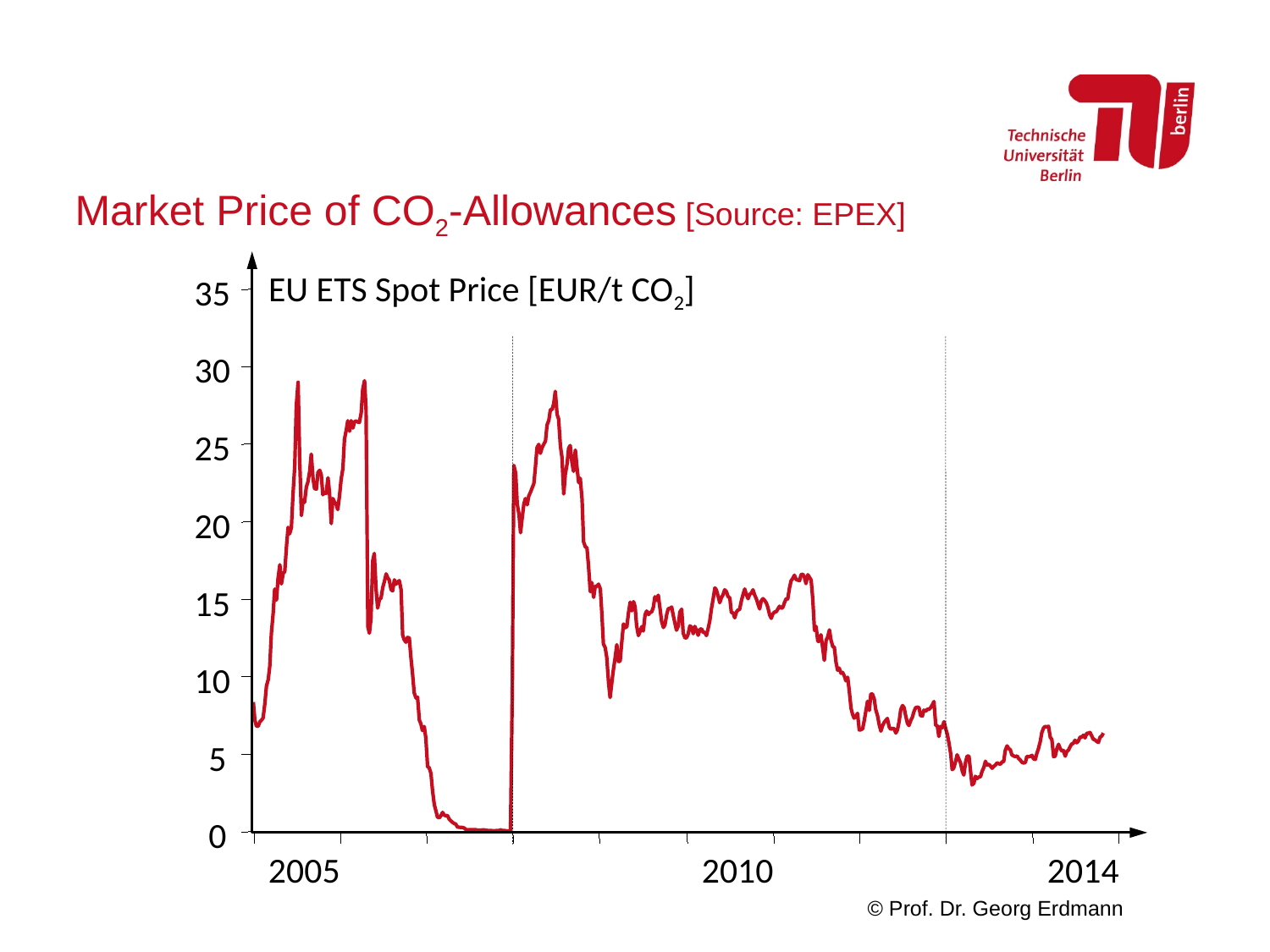

# Market Price of CO2-Allowances [Source: EPEX]

EU ETS Spot Price [EUR/t CO2]
35

30

25

20

15

10

5

0

2005
2010
2014

© Prof. Dr. Georg Erdmann